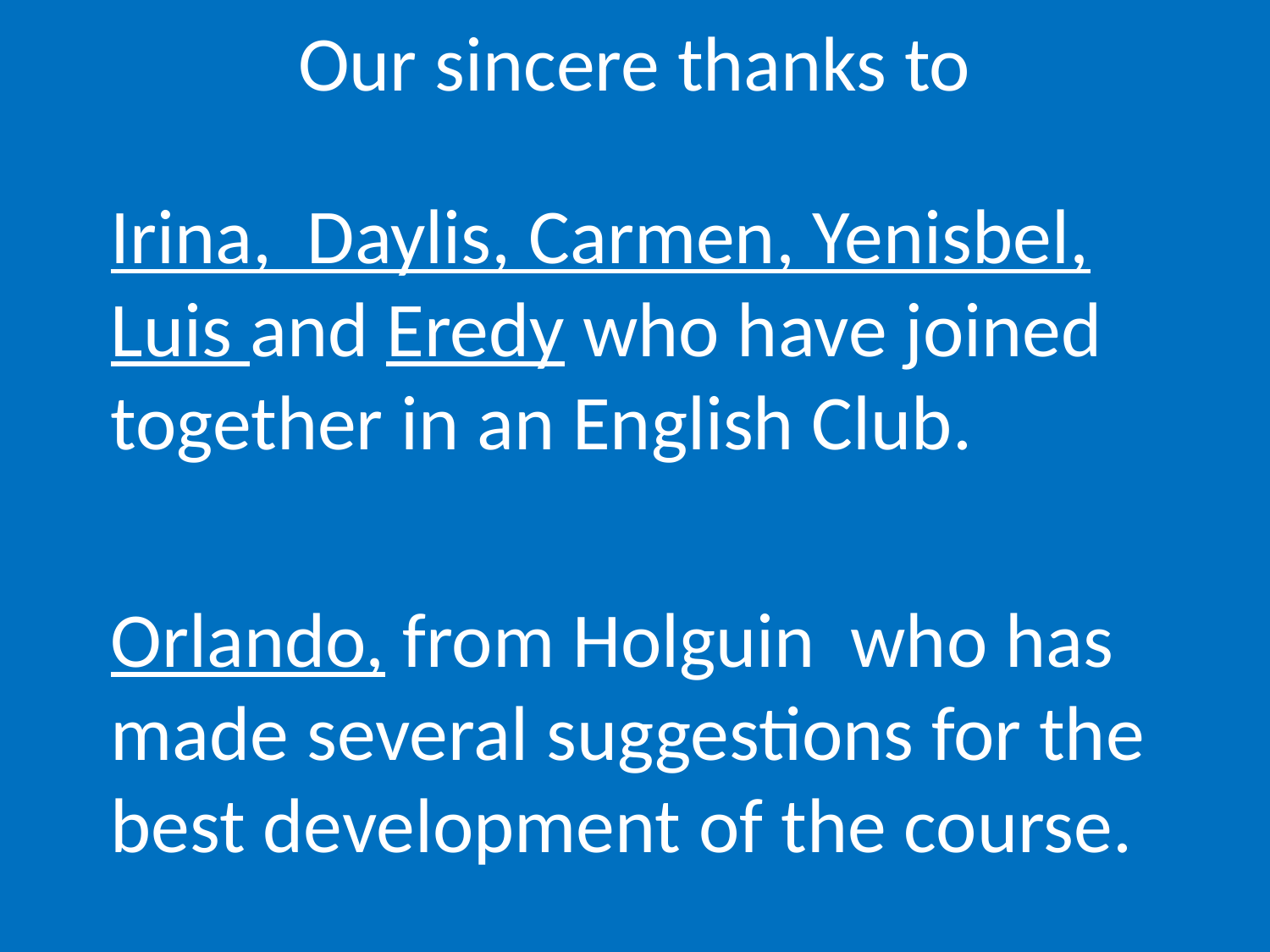

# Our sincere thanks to
Irina,  Daylis, Carmen, Yenisbel, Luis and Eredy who have joined together in an English Club.

Orlando, from Holguin  who has made several suggestions for the best development of the course.